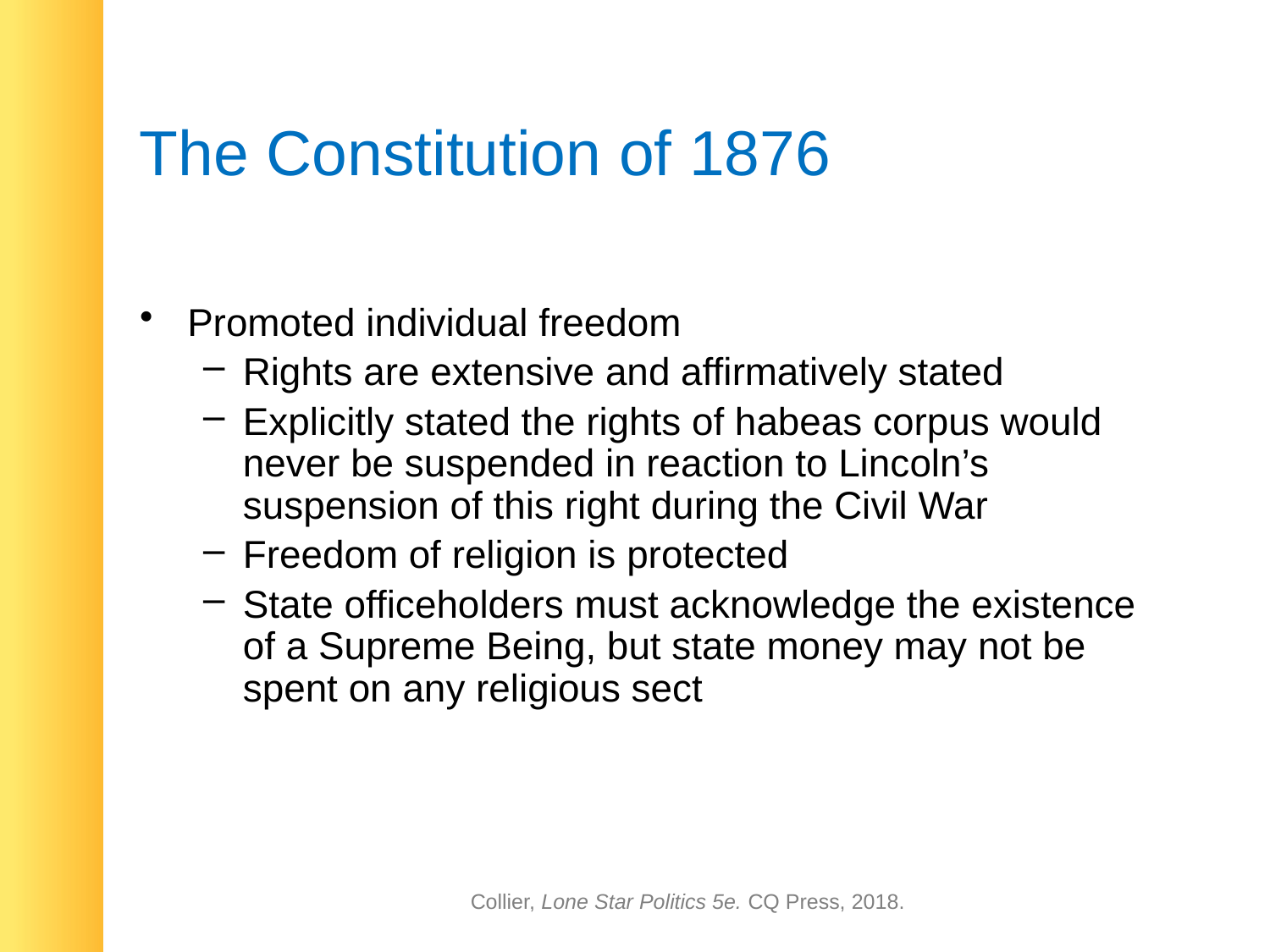

# The Constitution of 1876
Promoted individual freedom
Rights are extensive and affirmatively stated
Explicitly stated the rights of habeas corpus would never be suspended in reaction to Lincoln’s suspension of this right during the Civil War
Freedom of religion is protected
State officeholders must acknowledge the existence of a Supreme Being, but state money may not be spent on any religious sect
Collier, Lone Star Politics 5e. CQ Press, 2018.